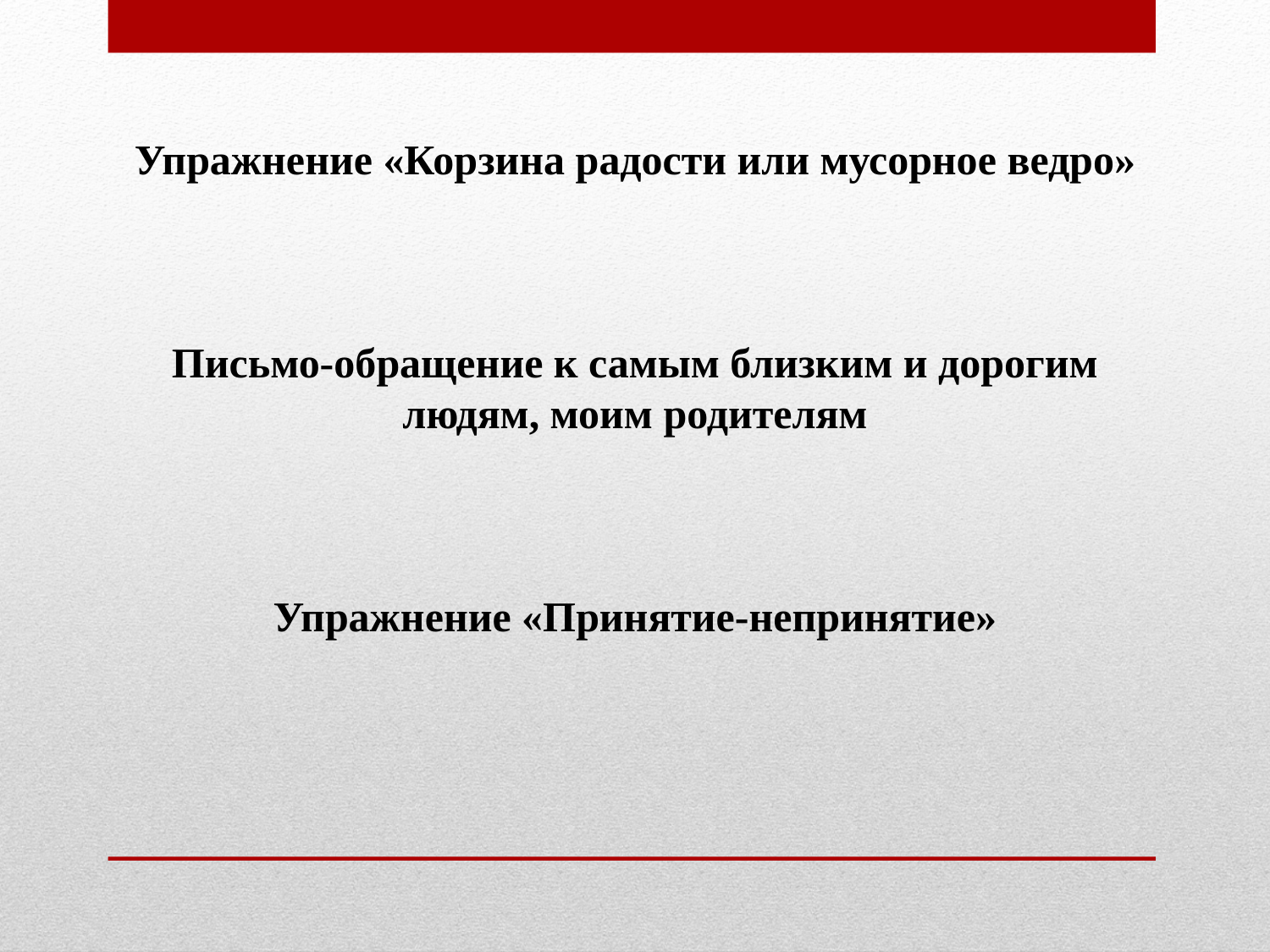

Упражнение «Корзина радости или мусорное ведро»

Письмо-обращение к самым близким и дорогим людям, моим родителям

Упражнение «Принятие-непринятие»